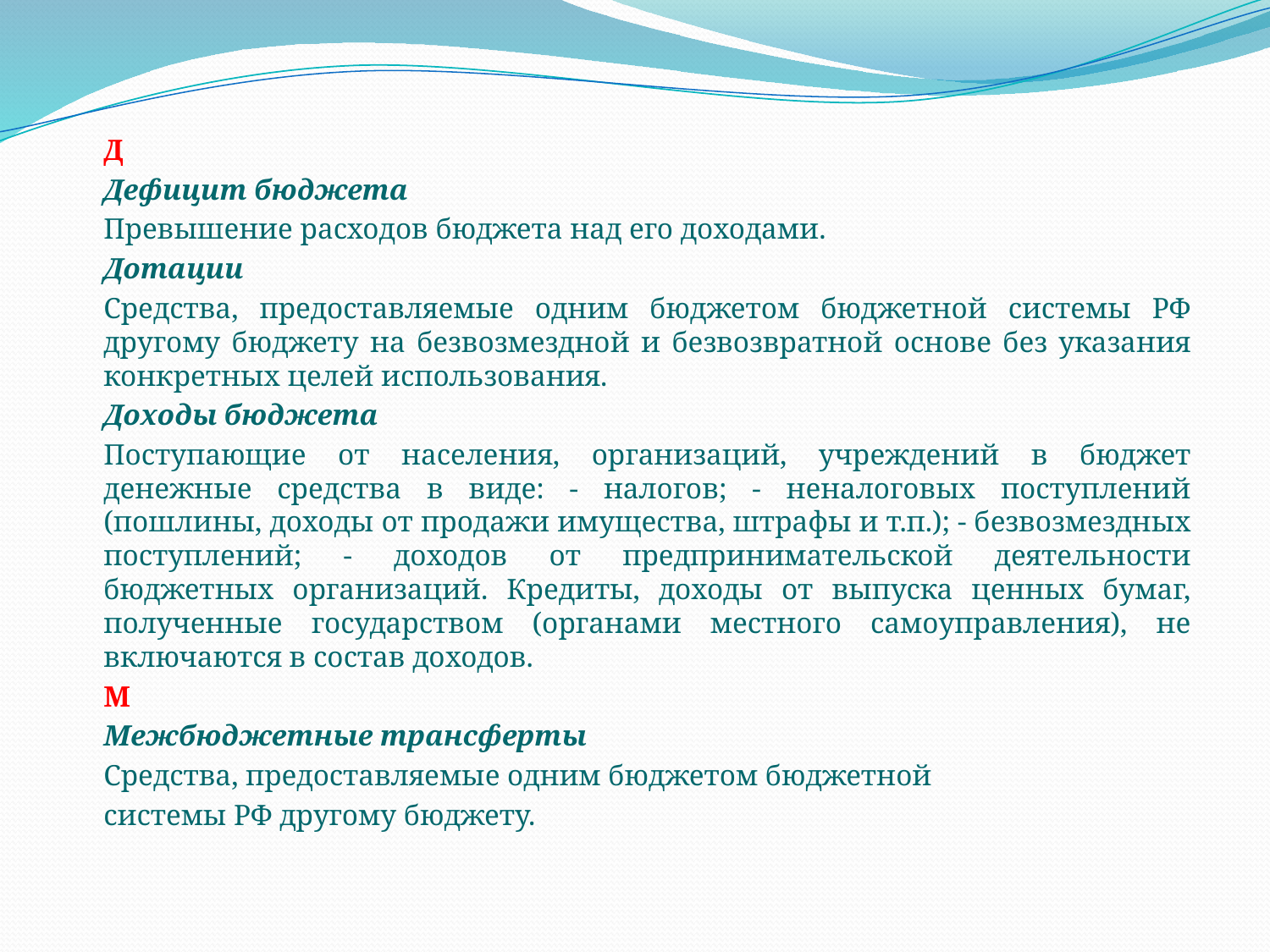

Д
Дефицит бюджета
Превышение расходов бюджета над его доходами.
Дотации
Средства, предоставляемые одним бюджетом бюджетной системы РФ другому бюджету на безвозмездной и безвозвратной основе без указания конкретных целей использования.
Доходы бюджета
Поступающие от населения, организаций, учреждений в бюджет денежные средства в виде: - налогов; - неналоговых поступлений (пошлины, доходы от продажи имущества, штрафы и т.п.); - безвозмездных поступлений; - доходов от предпринимательской деятельности бюджетных организаций. Кредиты, доходы от выпуска ценных бумаг, полученные государством (органами местного самоуправления), не включаются в состав доходов.
М
Межбюджетные трансферты
Средства, предоставляемые одним бюджетом бюджетной
системы РФ другому бюджету.